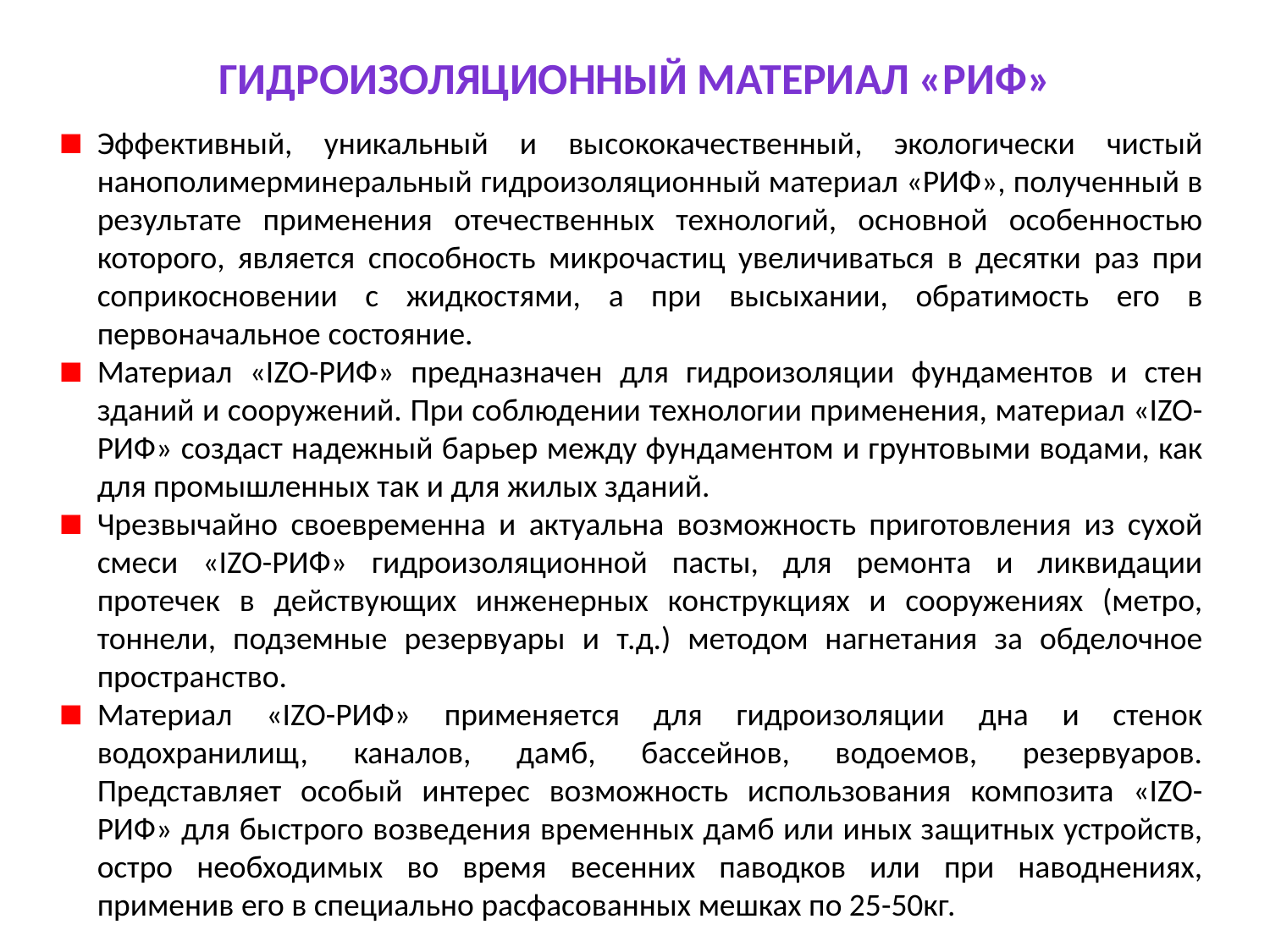

# Гидроизоляционный материал «РИФ»
Эффективный, уникальный и высококачественный, экологически чистый нанополимерминеральный гидроизоляционный материал «РИФ», полученный в результате применения отечественных технологий, основной особенностью которого, является способность микрочастиц увеличиваться в десятки раз при соприкосновении с жидкостями, а при высыхании, обратимость его в первоначальное состояние.
Материал «IZO-РИФ» предназначен для гидроизоляции фундаментов и стен зданий и сооружений. При соблюдении технологии применения, материал «IZO-РИФ» создаст надежный барьер между фундаментом и грунтовыми водами, как для промышленных так и для жилых зданий.
Чрезвычайно своевременна и актуальна возможность приготовления из сухой смеси «IZO-РИФ» гидроизоляционной пасты, для ремонта и ликвидации протечек в действующих инженерных конструкциях и сооружениях (метро, тоннели, подземные резервуары и т.д.) методом нагнетания за обделочное пространство.
Материал «IZO-РИФ» применяется для гидроизоляции дна и стенок водохранилищ, каналов, дамб, бассейнов, водоемов, резервуаров. Представляет особый интерес возможность использования композита «IZO-РИФ» для быстрого возведения временных дамб или иных защитных устройств, остро необходимых во время весенних паводков или при наводнениях, применив его в специально расфасованных мешках по 25-50кг.